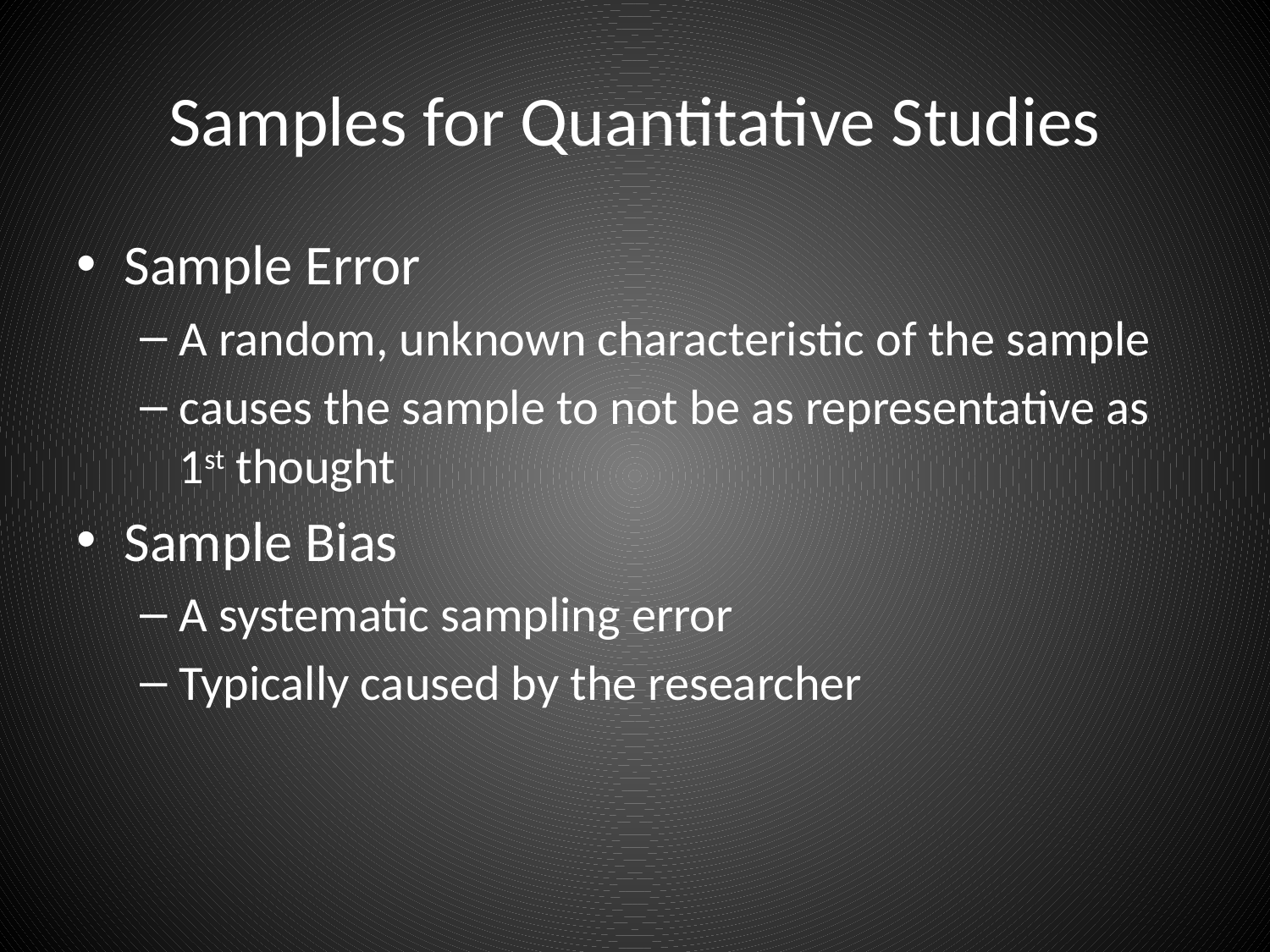

# Samples for Quantitative Studies
Sample Error
A random, unknown characteristic of the sample
causes the sample to not be as representative as 1st thought
Sample Bias
A systematic sampling error
Typically caused by the researcher